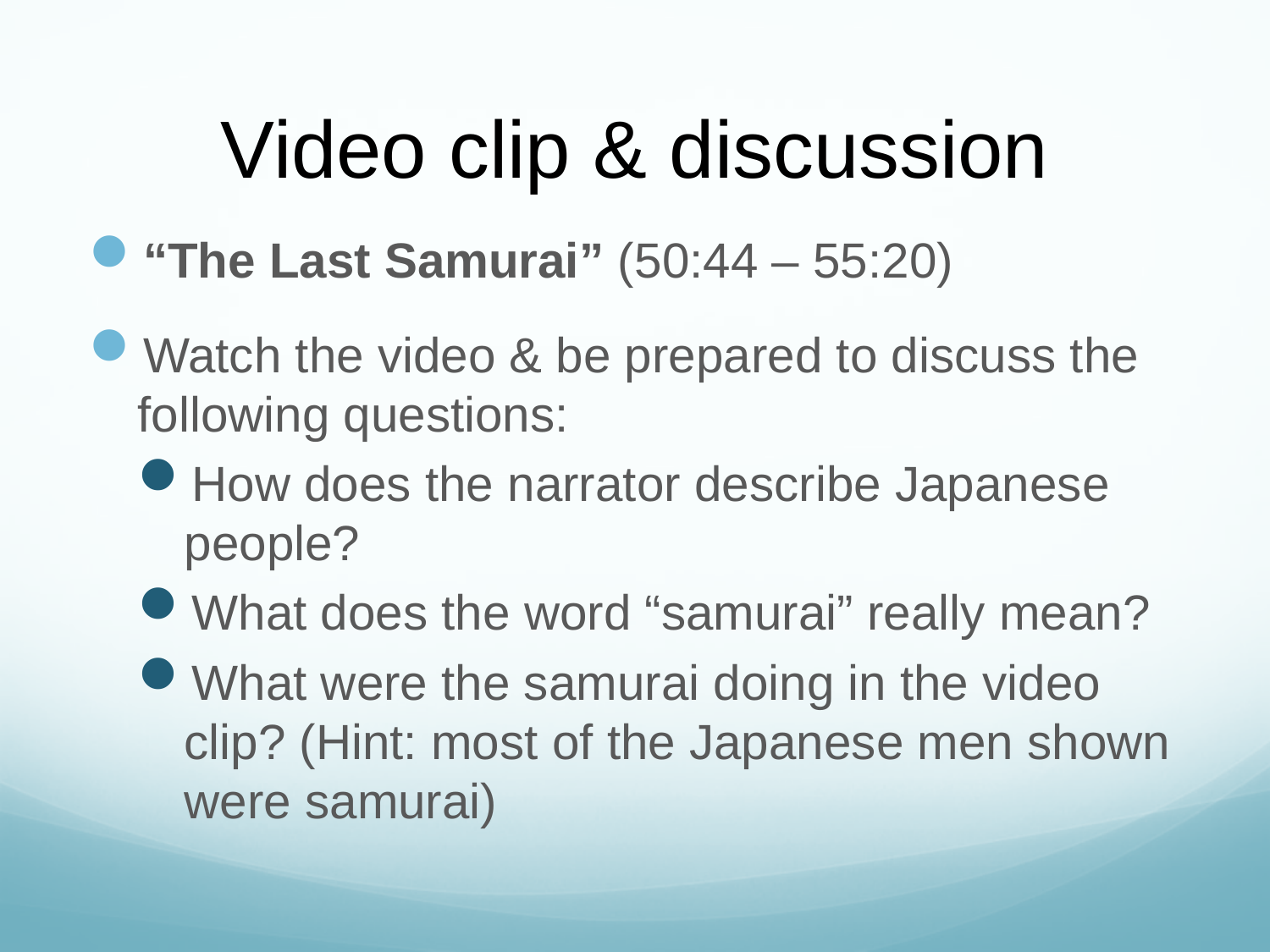

# Video clip & discussion
“The Last Samurai” (50:44 – 55:20)
Watch the video & be prepared to discuss the following questions:
How does the narrator describe Japanese people?
What does the word “samurai” really mean?
What were the samurai doing in the video clip? (Hint: most of the Japanese men shown were samurai)